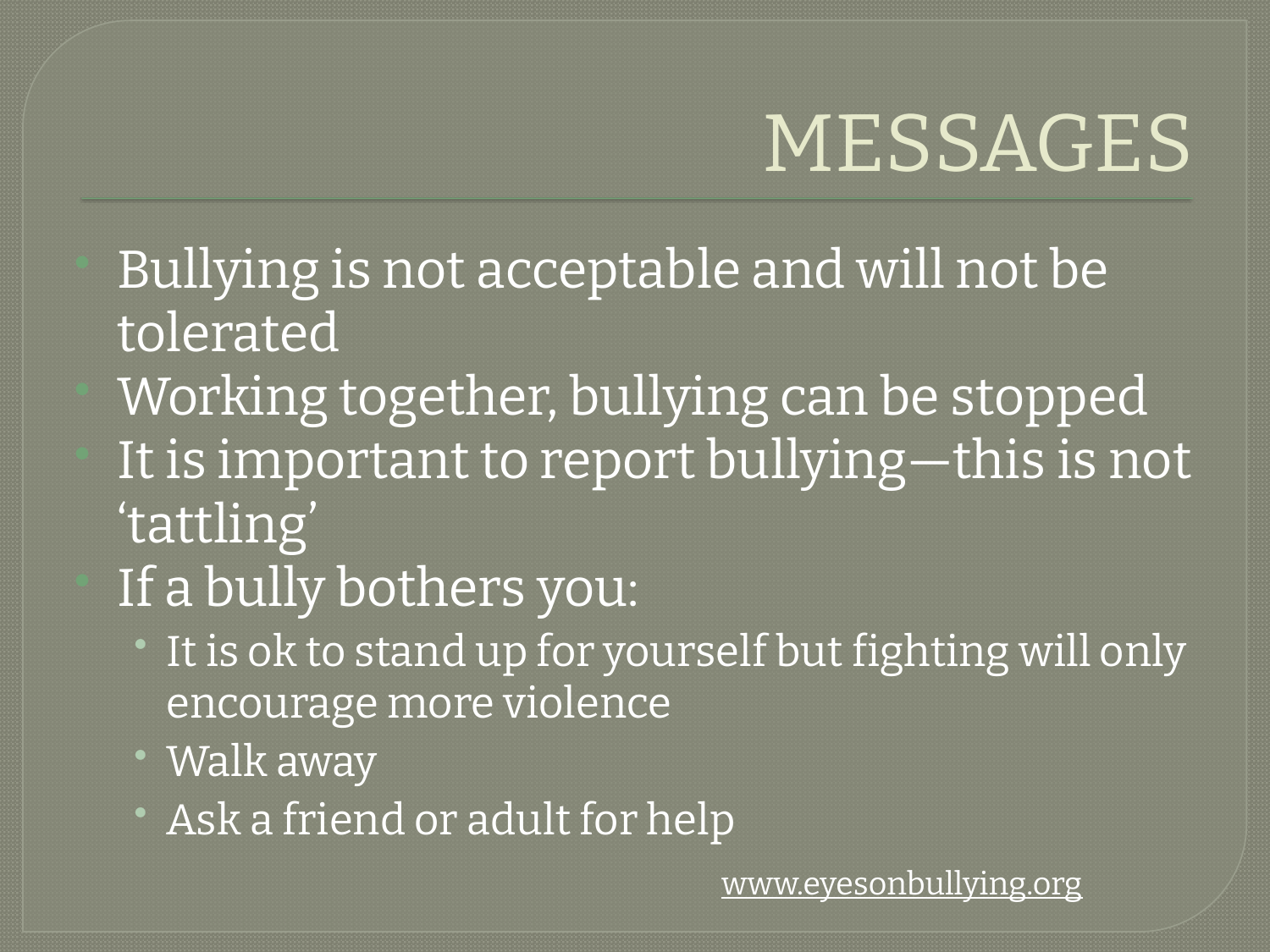

# MESSAGES
Bullying is not acceptable and will not be tolerated
Working together, bullying can be stopped
It is important to report bullying—this is not ‘tattling’
If a bully bothers you:
It is ok to stand up for yourself but fighting will only encourage more violence
Walk away
Ask a friend or adult for help
www.eyesonbullying.org